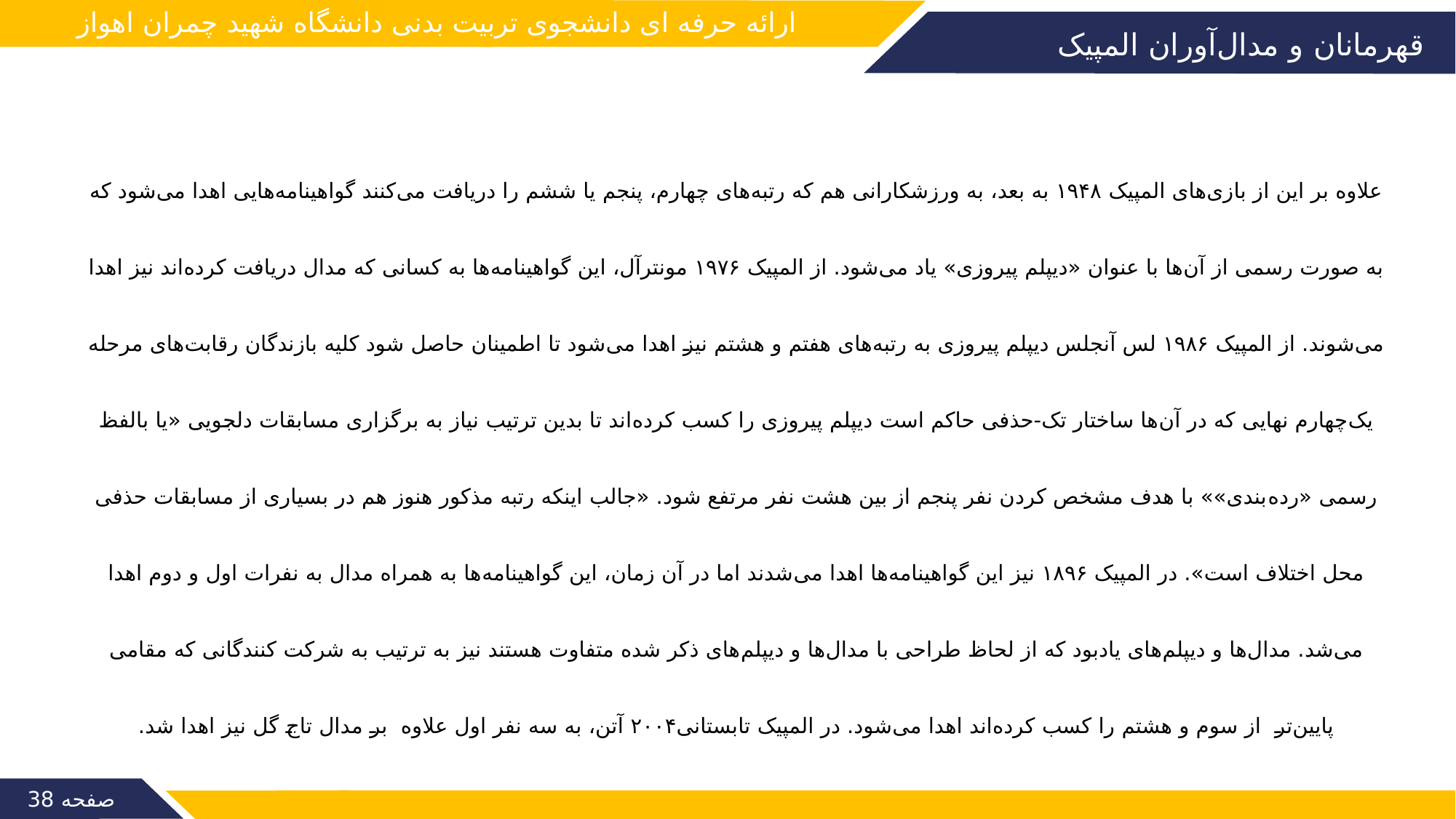

ارائه حرفه ای دانشجوی تربیت بدنی دانشگاه شهید چمران اهواز
قهرمانان و مدال‌آوران المپیک
علاوه بر این از بازی‌های المپیک ۱۹۴۸ به بعد، به ورزشکارانی هم که رتبه‌های چهارم، پنجم یا ششم را دریافت می‌کنند گواهینامه‌هایی اهدا می‌شود که به صورت رسمی از آن‌ها با عنوان «دیپلم پیروزی» یاد می‌شود. از المپیک ۱۹۷۶ مونترآل، این گواهینامه‌ها به کسانی که مدال دریافت کرده‌اند نیز اهدا می‌شوند. از المپیک ۱۹۸۶ لس آنجلس دیپلم پیروزی به رتبه‌های هفتم و هشتم نیز اهدا می‌شود تا اطمینان حاصل شود کلیه بازندگان رقابت‌های مرحله یک‌چهارم نهایی که در آن‌ها ساختار تک-حذفی حاکم است دیپلم پیروزی را کسب کرده‌اند تا بدین ترتیب نیاز به برگزاری مسابقات دلجویی «یا بالفظ رسمی «رده‌بندی»» با هدف مشخص کردن نفر پنجم از بین هشت نفر مرتفع شود. «جالب اینکه رتبه مذکور هنوز هم در بسیاری از مسابقات حذفی محل اختلاف است». در المپیک ۱۸۹۶ نیز این گواهینامه‌ها اهدا می‌شدند اما در آن زمان، این گواهینامه‌ها به همراه مدال به نفرات اول و دوم اهدا می‌شد. مدال‌ها و دیپلم‌های یادبود که از لحاظ طراحی با مدال‌ها و دیپلم‌های ذکر شده متفاوت هستند نیز به ترتیب به شرکت کنندگانی که مقامی پایین‌تر  از سوم و هشتم را کسب کرده‌اند اهدا می‌شود. در المپیک تابستانی۲۰۰۴ آتن، به سه نفر اول علاوه  بر مدال تاج گل نیز اهدا شد.
صفحه 38